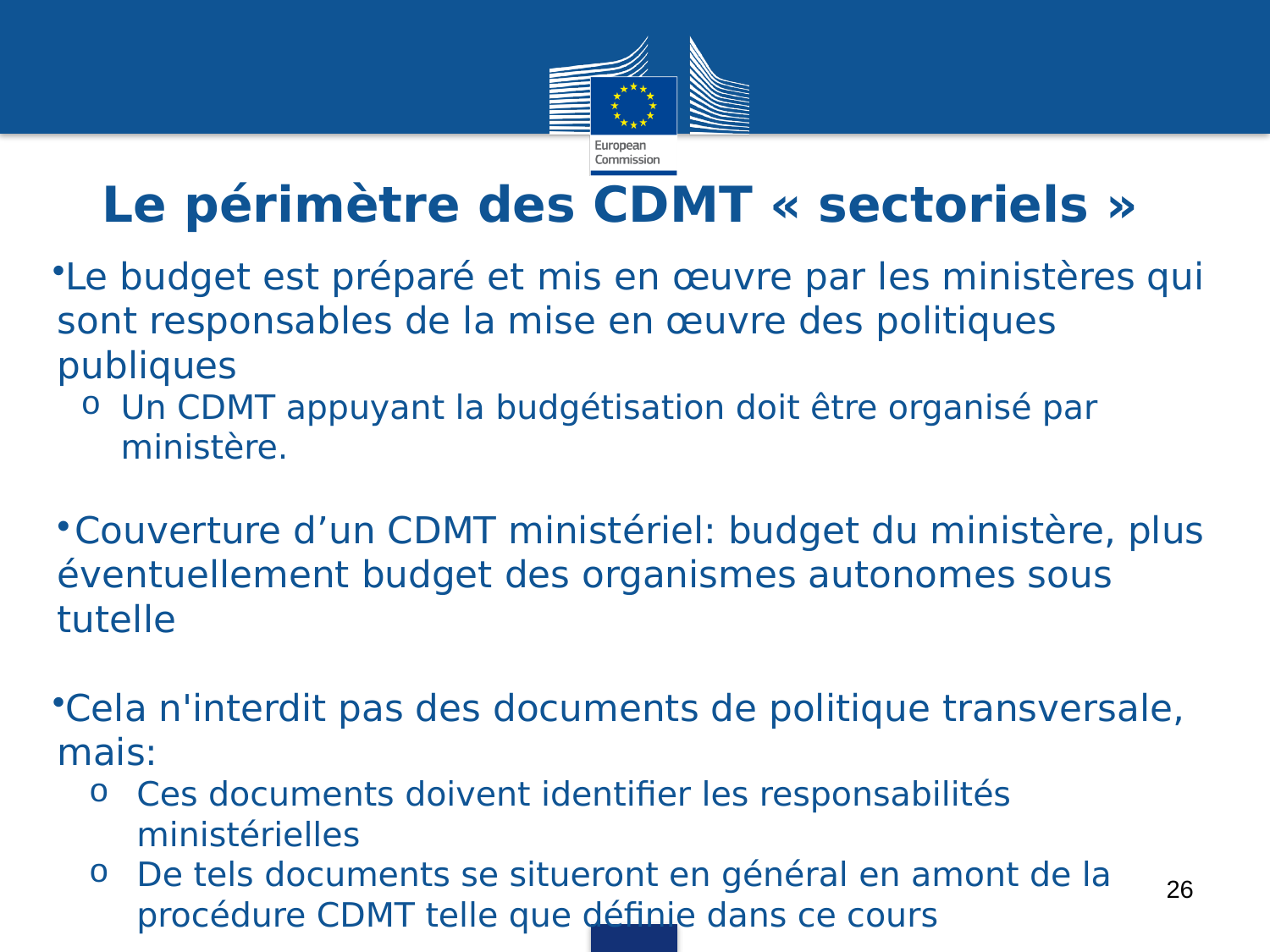

Le périmètre des CDMT « sectoriels »
Le budget est préparé et mis en œuvre par les ministères qui sont responsables de la mise en œuvre des politiques publiques
Un CDMT appuyant la budgétisation doit être organisé par ministère.

Couverture d’un CDMT ministériel: budget du ministère, plus éventuellement budget des organismes autonomes sous tutelle

Cela n'interdit pas des documents de politique transversale, mais:
Ces documents doivent identifier les responsabilités ministérielles
De tels documents se situeront en général en amont de la procédure CDMT telle que définie dans ce cours
26